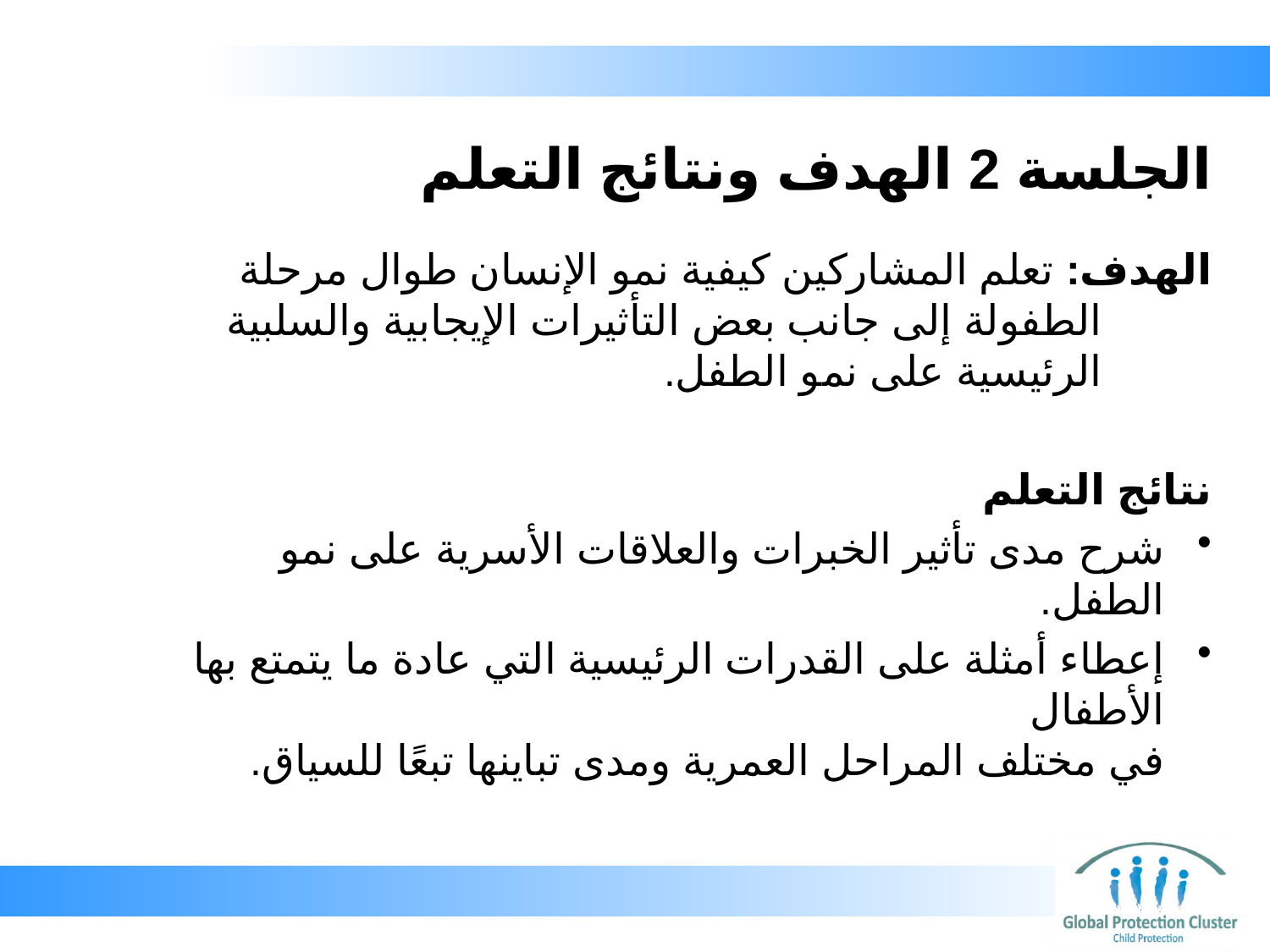

# الجلسة 2 الهدف ونتائج التعلم
الهدف: تعلم المشاركين كيفية نمو الإنسان طوال مرحلة الطفولة إلى جانب بعض التأثيرات الإيجابية والسلبية الرئيسية على نمو الطفل.

نتائج التعلم
شرح مدى تأثير الخبرات والعلاقات الأسرية على نمو الطفل.
إعطاء أمثلة على القدرات الرئيسية التي عادة ما يتمتع بها الأطفال
في مختلف المراحل العمرية ومدى تباينها تبعًا للسياق.